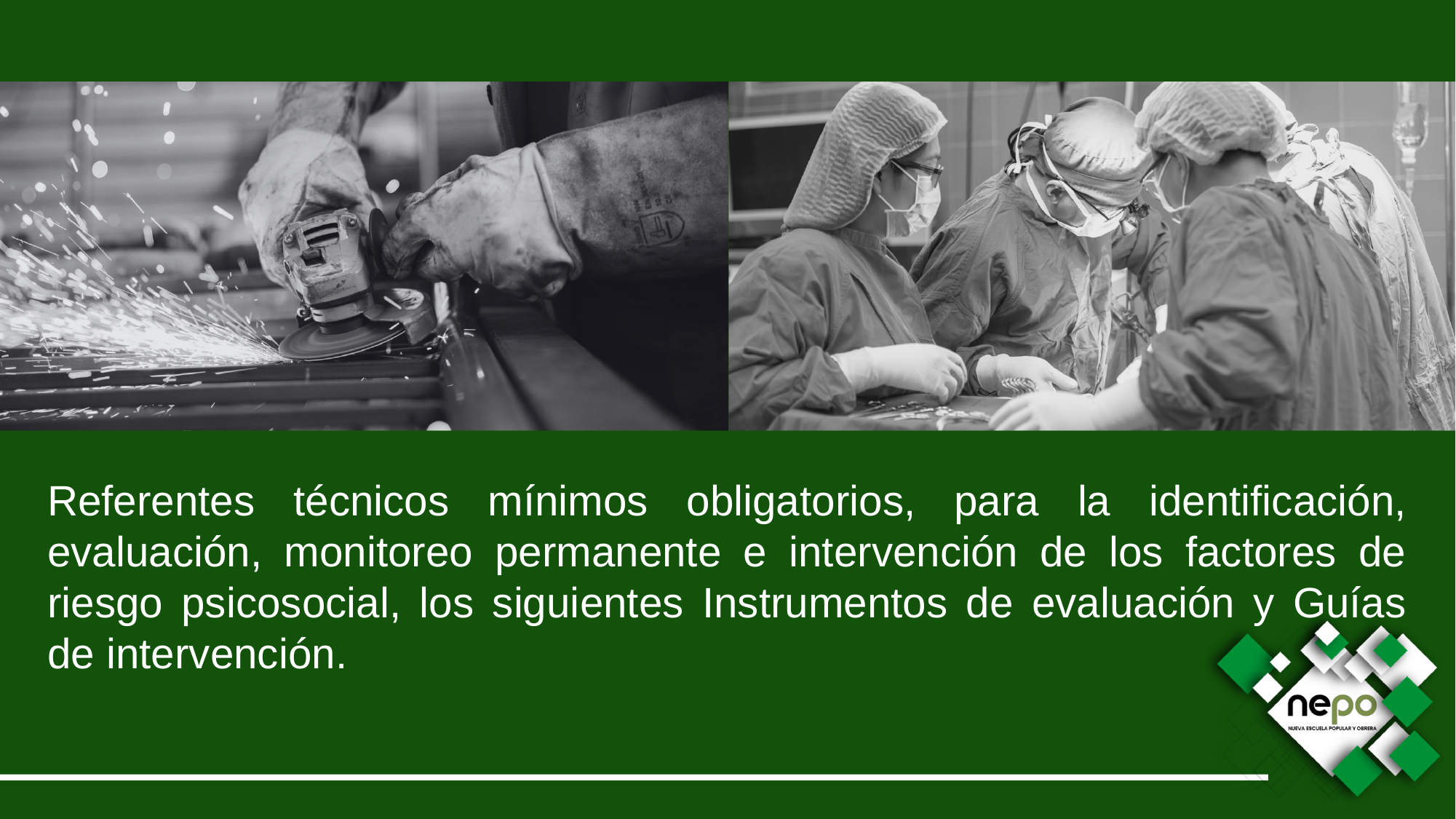

Referentes técnicos mínimos obligatorios, para la identificación, evaluación, monitoreo permanente e intervención de los factores de riesgo psicosocial, los siguientes Instrumentos de evaluación y Guías de intervención.